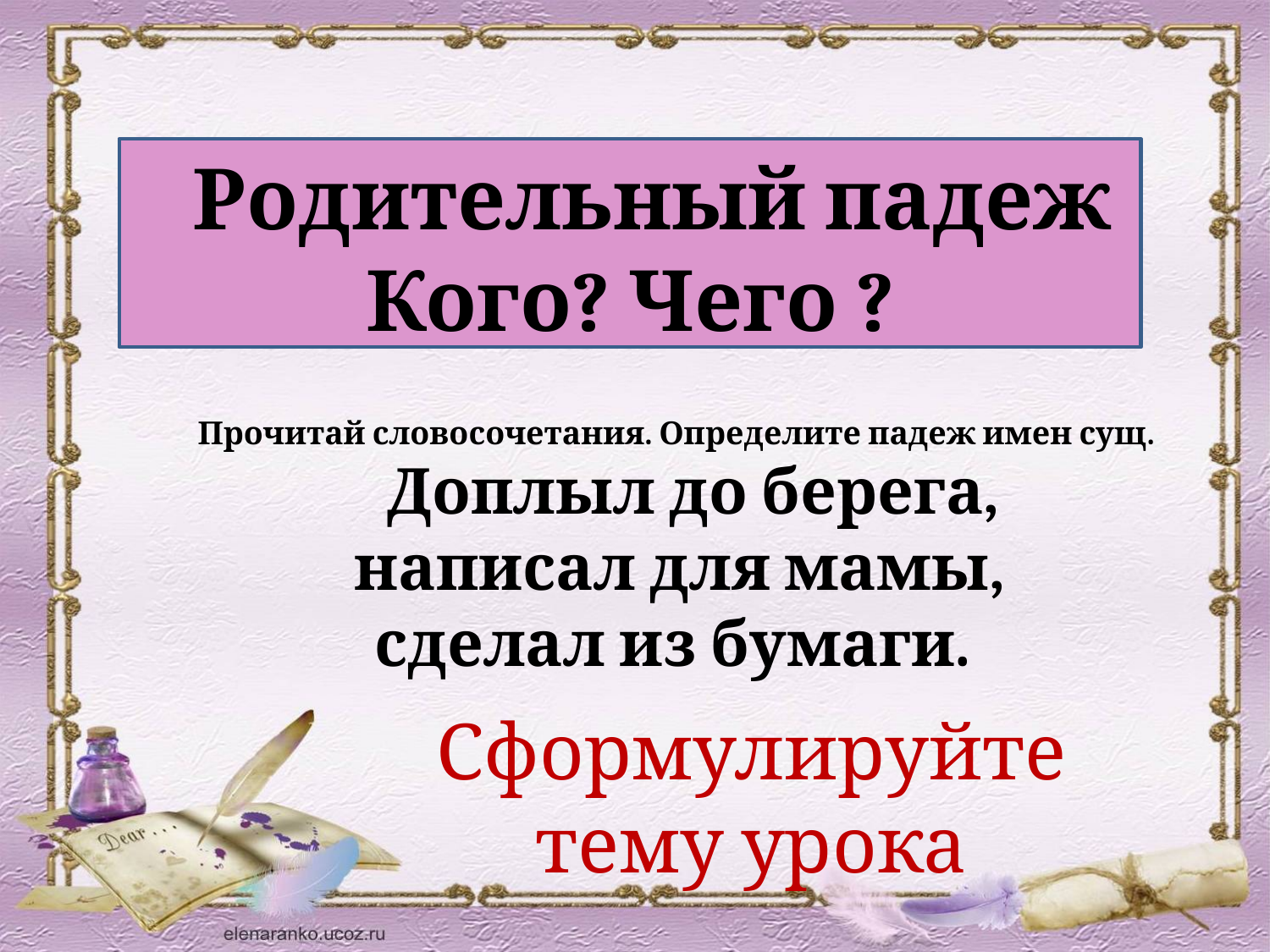

Родительный падеж
Кого? Чего ?
Прочитай словосочетания. Определите падеж имен сущ.
  Доплыл до берега,
написал для мамы,
сделал из бумаги.

Сформулируйте
тему урока